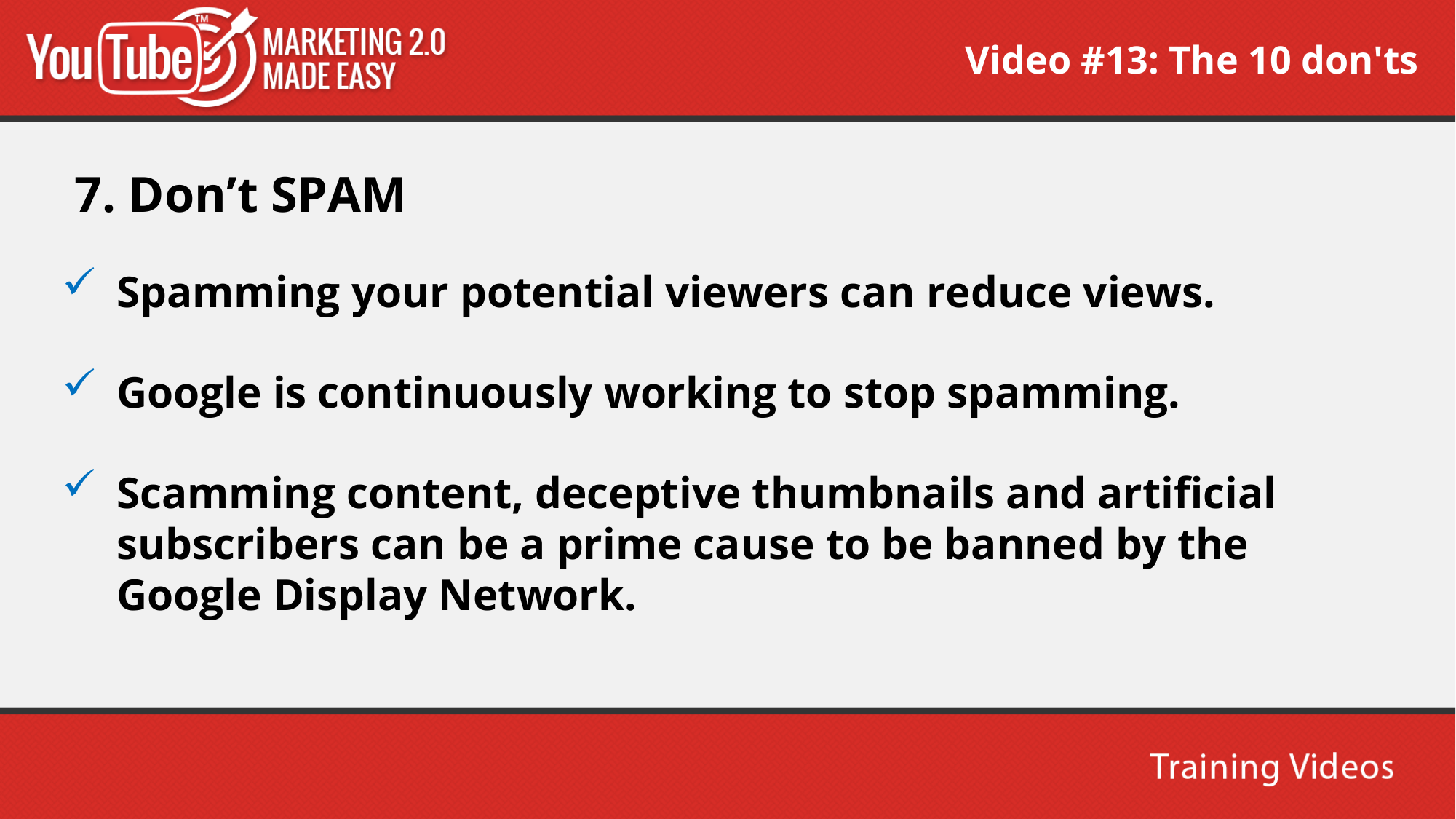

Video #13: The 10 don'ts
 7. Don’t SPAM
Spamming your potential viewers can reduce views.
Google is continuously working to stop spamming.
Scamming content, deceptive thumbnails and artificial subscribers can be a prime cause to be banned by the Google Display Network.